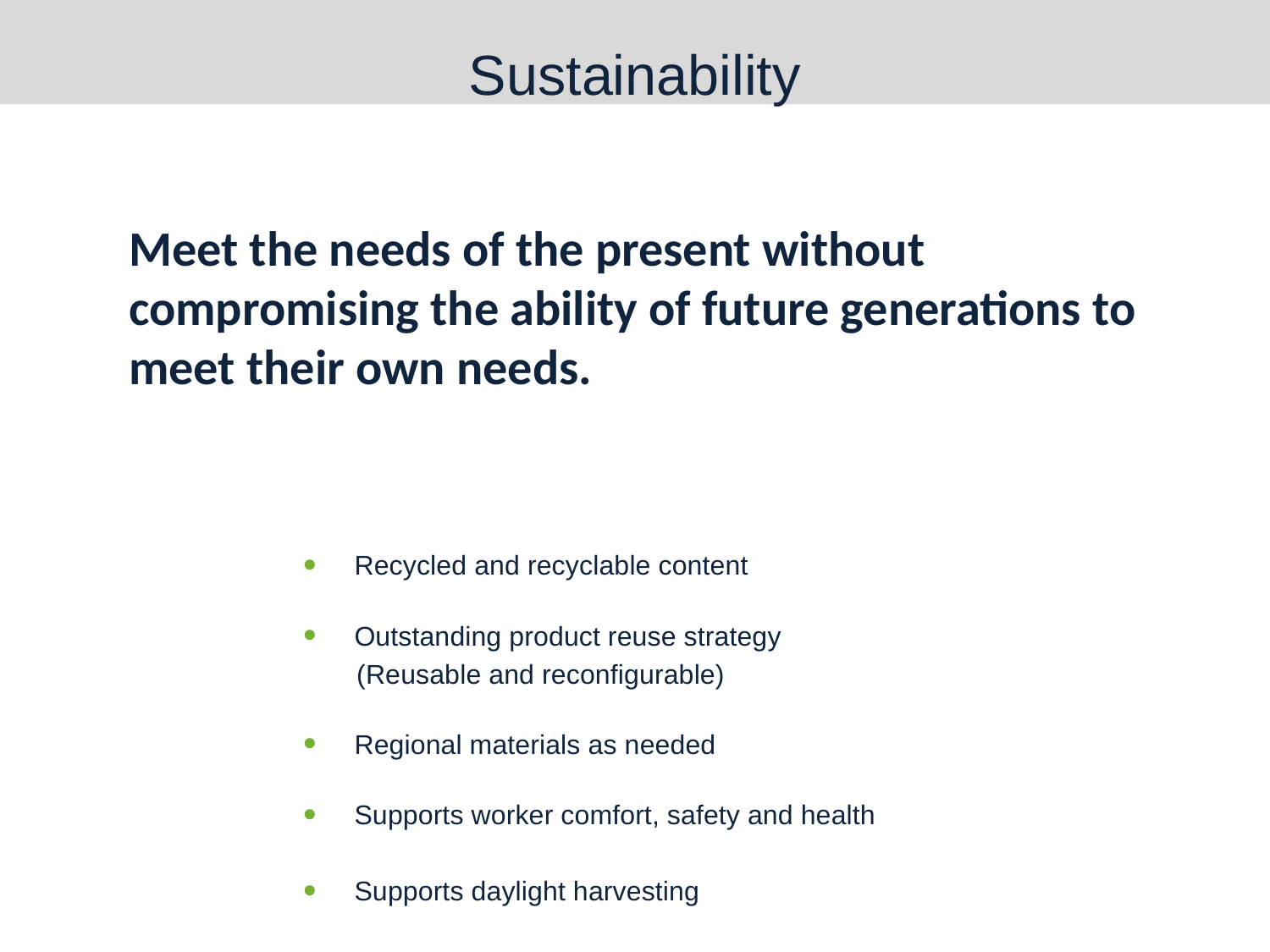

# Sustainability
Meet the needs of the present without compromising the ability of future generations to meet their own needs.

Recycled and recyclable content
Outstanding product reuse strategy
       (Reusable and reconfigurable)
Regional materials as needed
Supports worker comfort, safety and health

Supports daylight harvesting